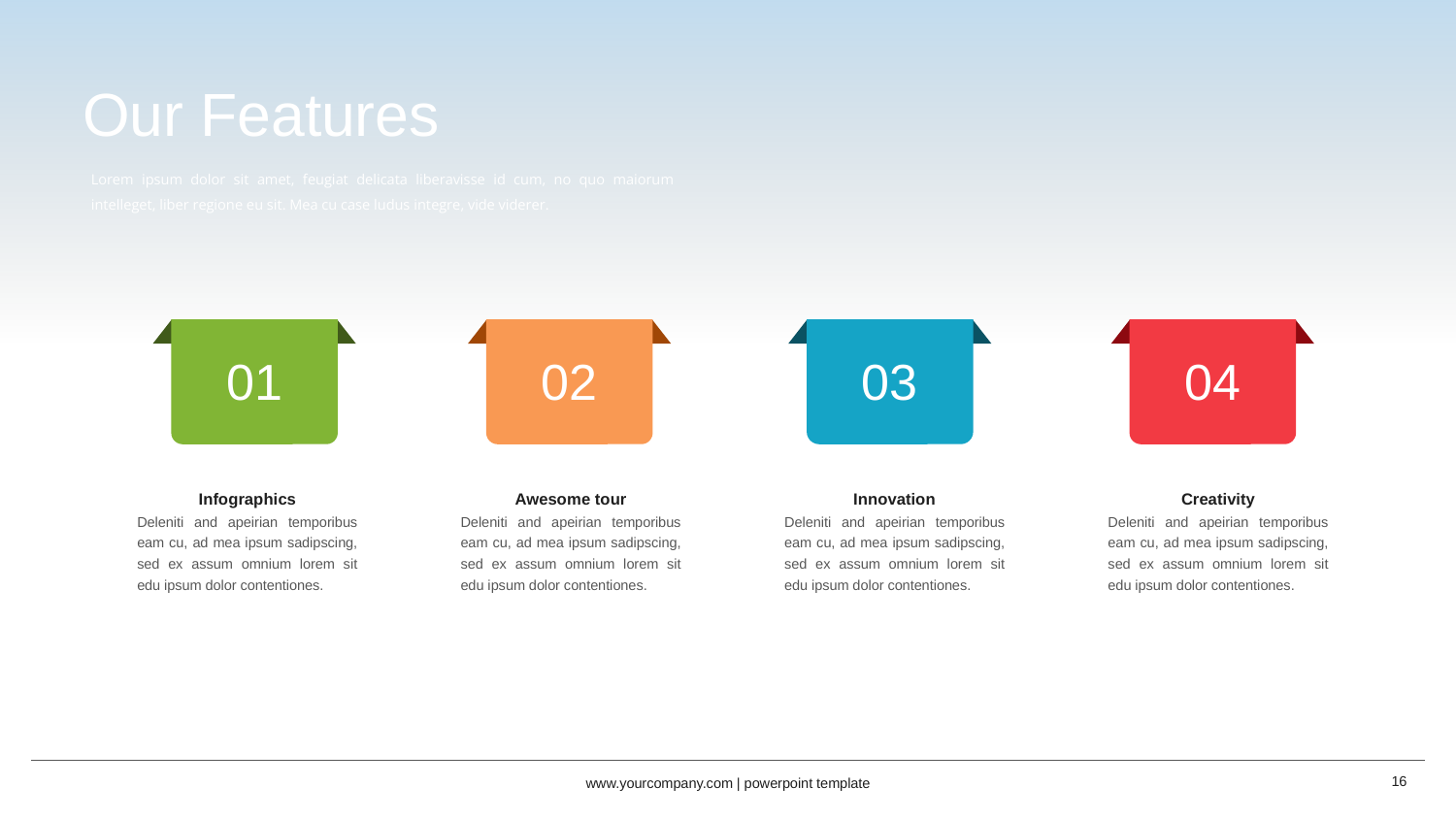

Our Features
Lorem ipsum dolor sit amet, feugiat delicata liberavisse id cum, no quo maiorum intelleget, liber regione eu sit. Mea cu case ludus integre, vide viderer.

01

02

03

04
Infographics
Deleniti and apeirian temporibus eam cu, ad mea ipsum sadipscing, sed ex assum omnium lorem sit edu ipsum dolor contentiones.
Awesome tour
Deleniti and apeirian temporibus eam cu, ad mea ipsum sadipscing, sed ex assum omnium lorem sit edu ipsum dolor contentiones.
Innovation
Deleniti and apeirian temporibus eam cu, ad mea ipsum sadipscing, sed ex assum omnium lorem sit edu ipsum dolor contentiones.
Creativity
Deleniti and apeirian temporibus eam cu, ad mea ipsum sadipscing, sed ex assum omnium lorem sit edu ipsum dolor contentiones.
www.yourcompany.com | powerpoint template
16